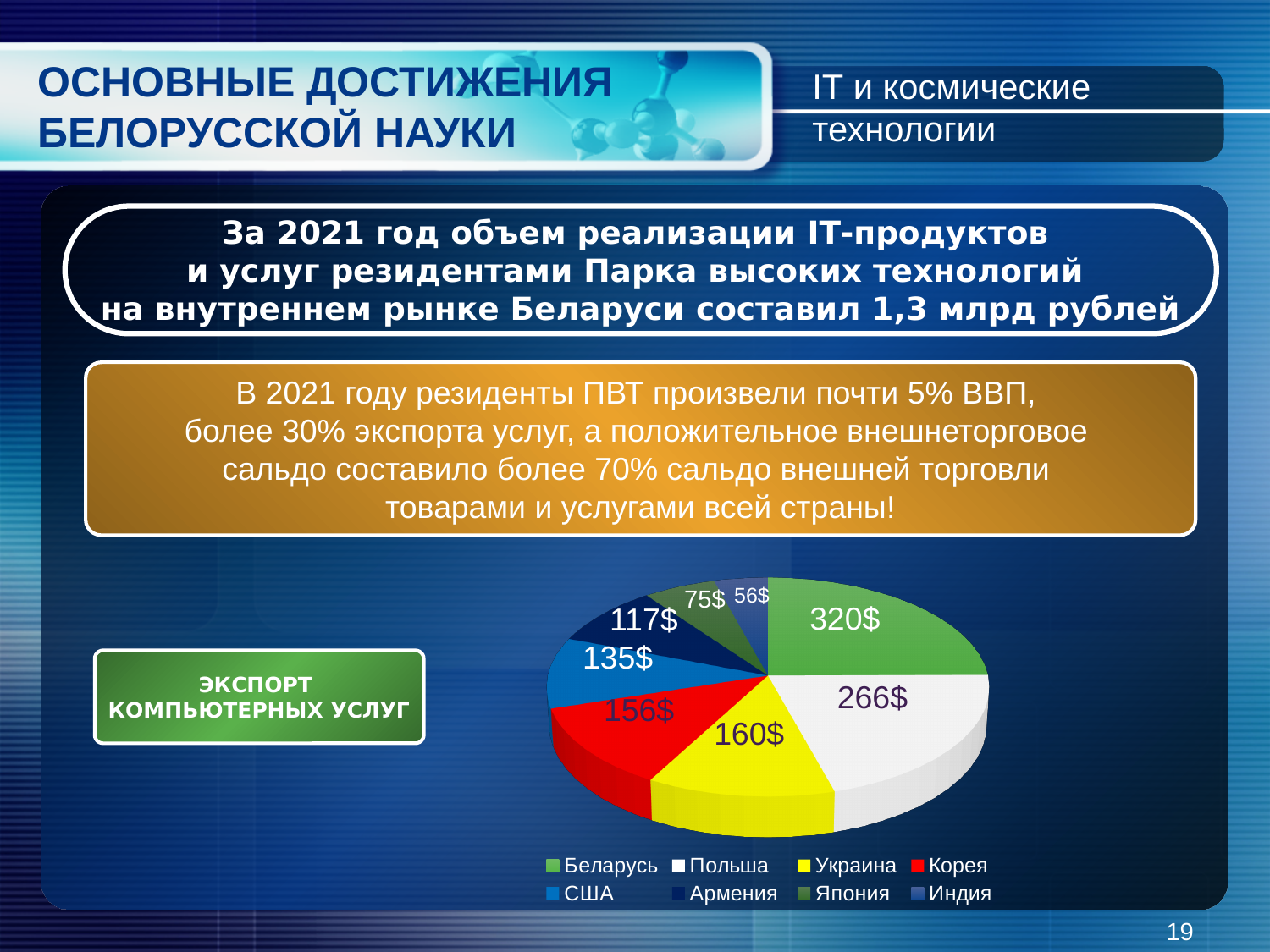

В 2021 году резиденты ПВТ произвели почти 5% ВВП,
более 30% экспорта услуг, а положительное внешнеторговое
сальдо составило более 70% сальдо внешней торговли
товарами и услугами всей страны!
IT и космические технологии
# ОСНОВНЫЕ ДОСТИЖЕНИЯ БЕЛОРУССКОЙ НАУКИ
За 2021 год объем реализации IT-продуктов
и услуг резидентами Парка высоких технологий
на внутреннем рынке Беларуси составил 1,3 млрд рублей

[unsupported chart]

56$
75$
320$
117$
135$
ЭКСПОРТ
КОМПЬЮТЕРНЫХ УСЛУГ
266$
156$
160$
19